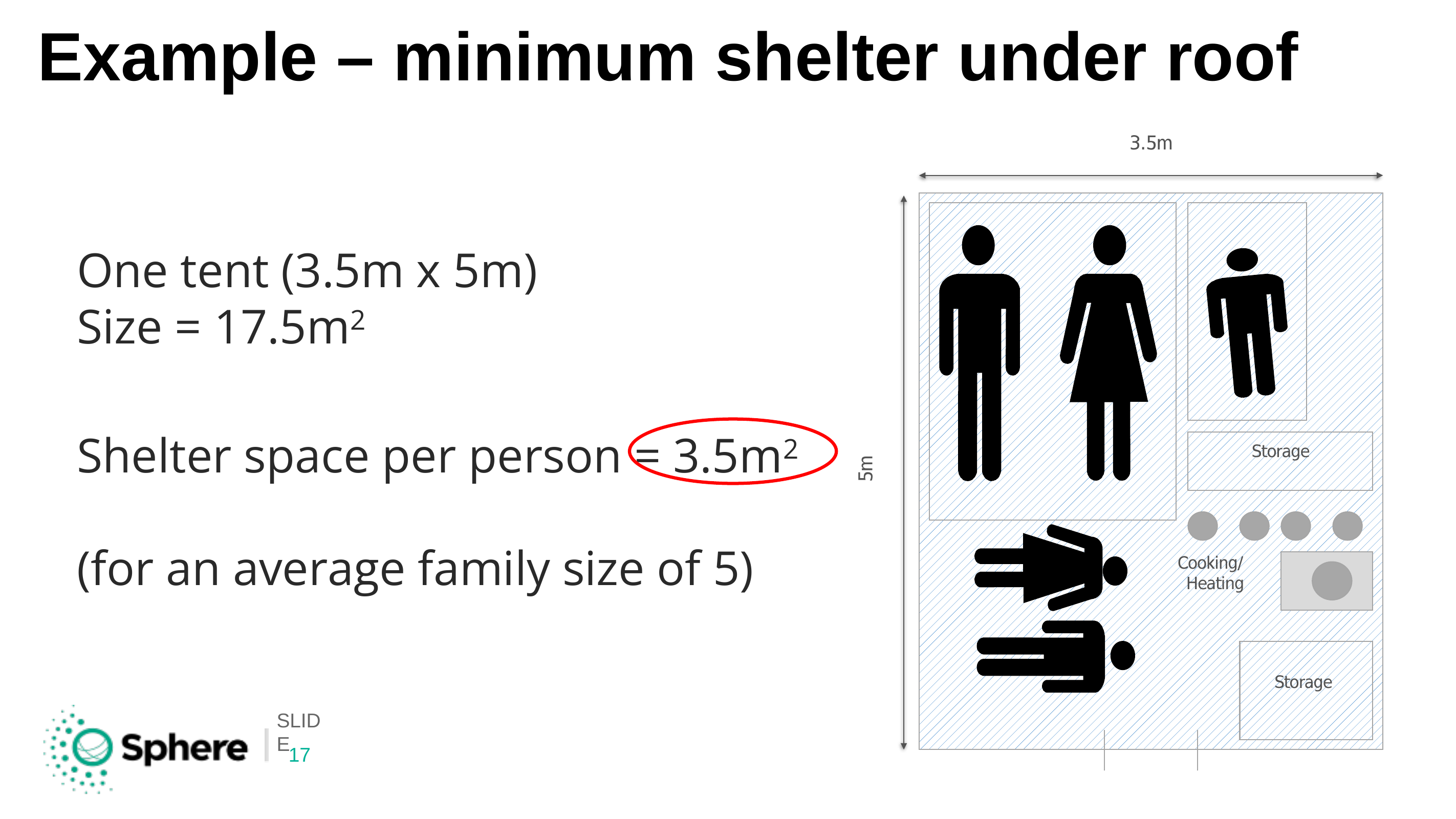

# Example – minimum shelter under roof
3.5m

Storage
5m

Cooking/
Heating

Storage

One tent (3.5m x 5m)
Size = 17.5m2
Shelter space per person = 3.5m2
(for an average family size of 5)

17